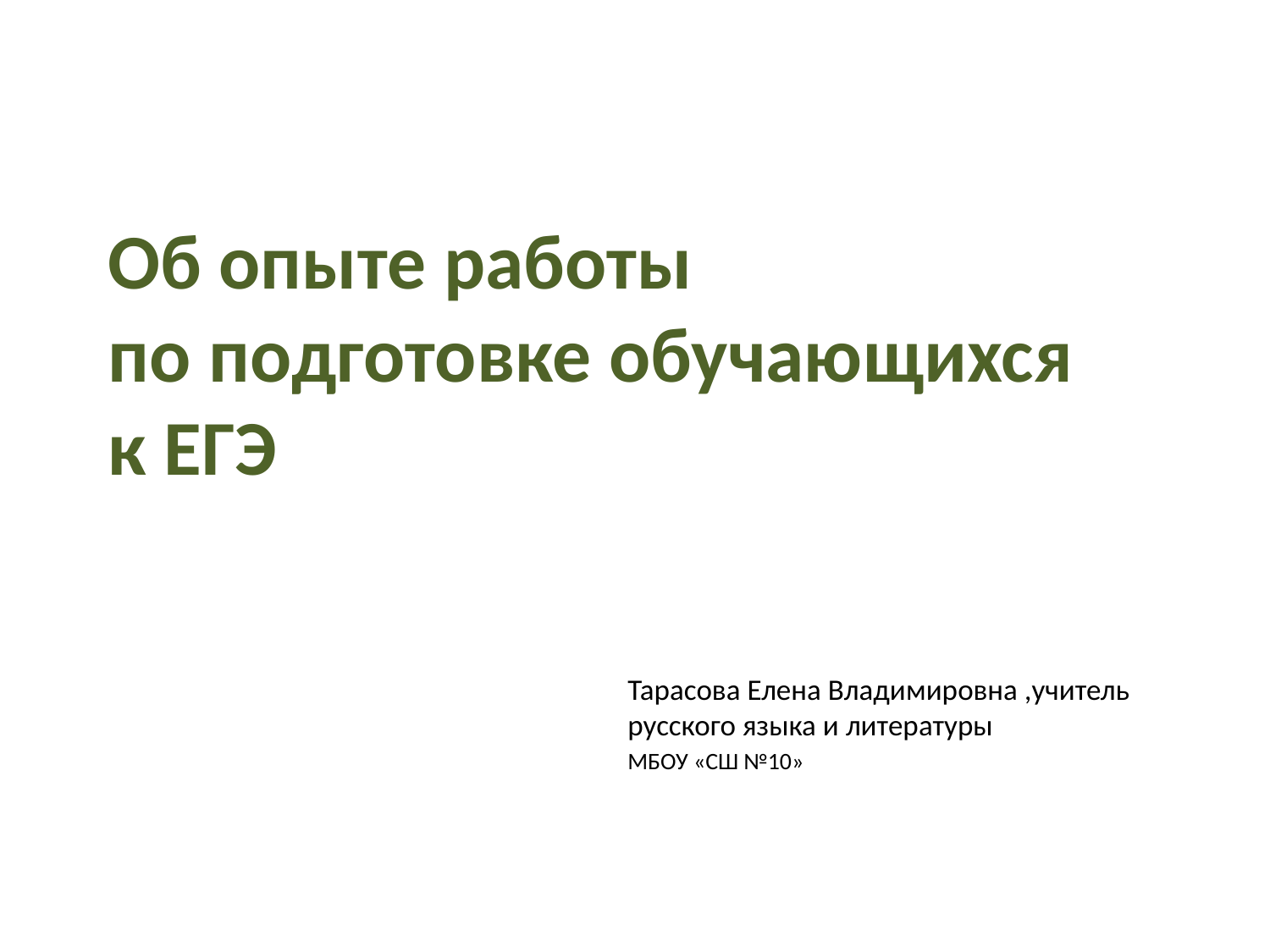

# Об опыте работы по подготовке обучающихся к ЕГЭ
Тарасова Елена Владимировна ,учитель русского языка и литературы
МБОУ «СШ №10»